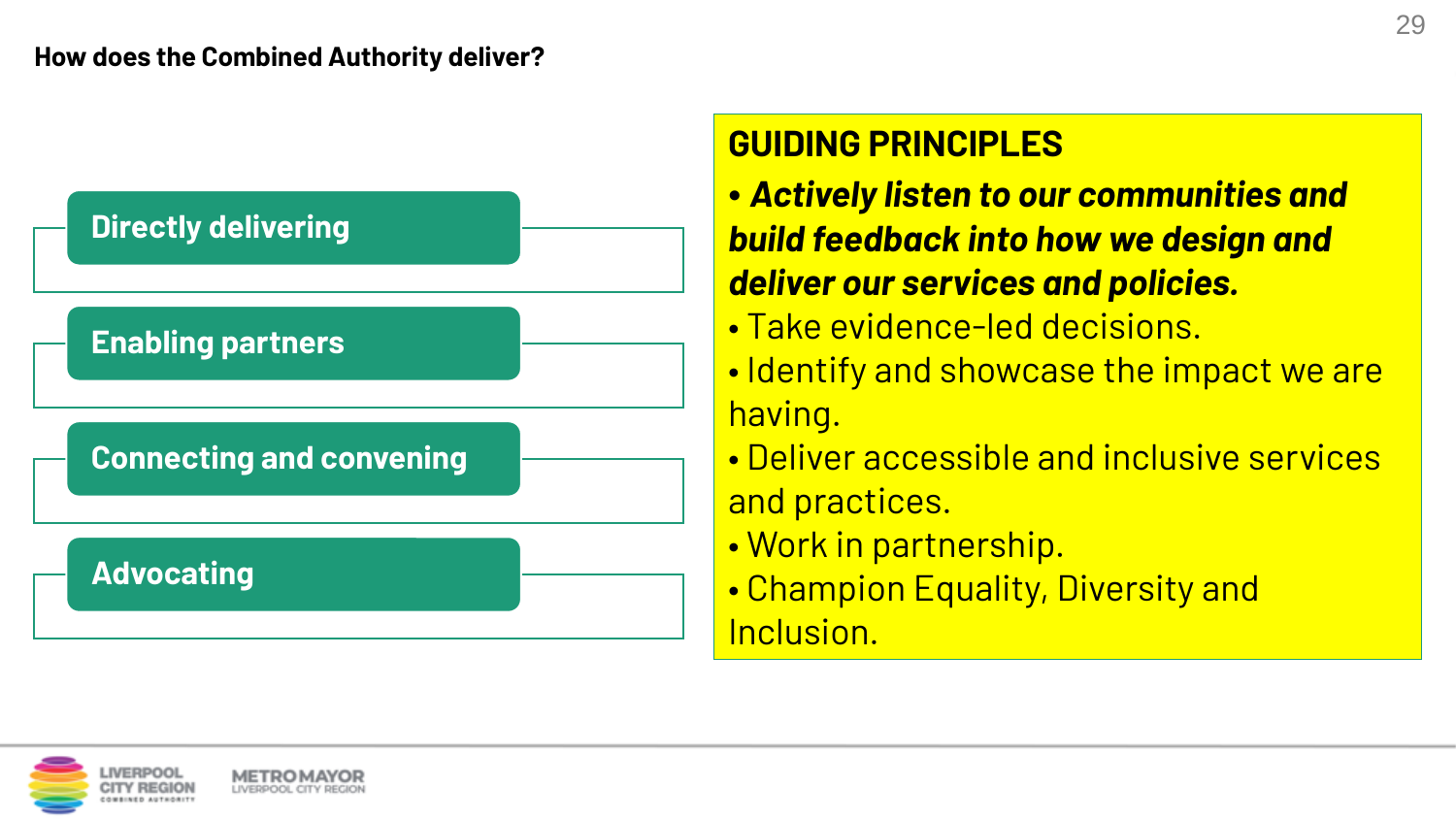

# How does the Combined Authority deliver?
Directly delivering
Enabling partners
Connecting and convening
Advocating
GUIDING PRINCIPLES
• Actively listen to our communities and build feedback into how we design and deliver our services and policies.
• Take evidence-led decisions.
• Identify and showcase the impact we are having.
• Deliver accessible and inclusive services and practices.
• Work in partnership.
• Champion Equality, Diversity and Inclusion.